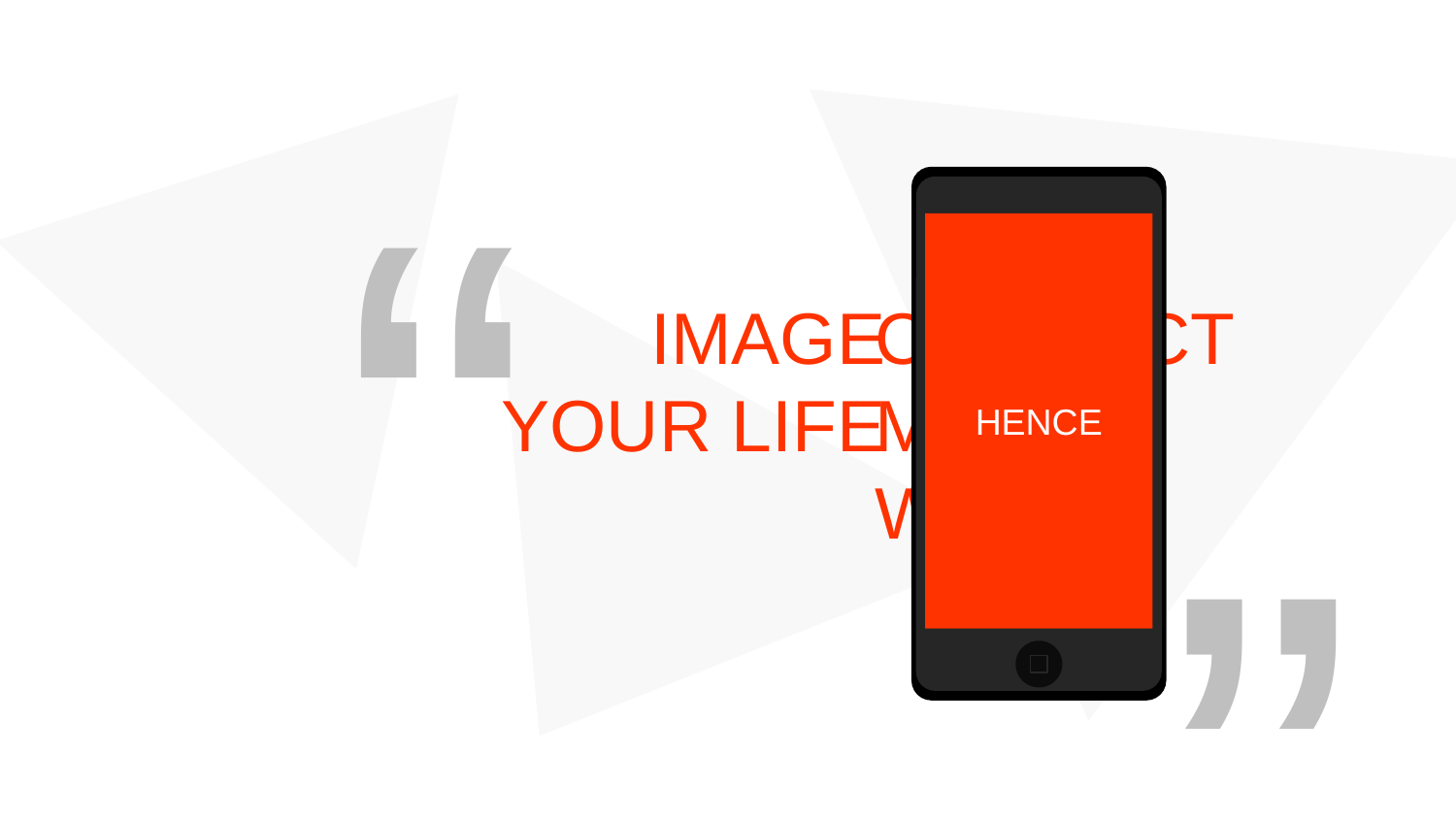

“

HENCE

IMAGE YOUR LIFE
CONNECT
MY
WORLD
”